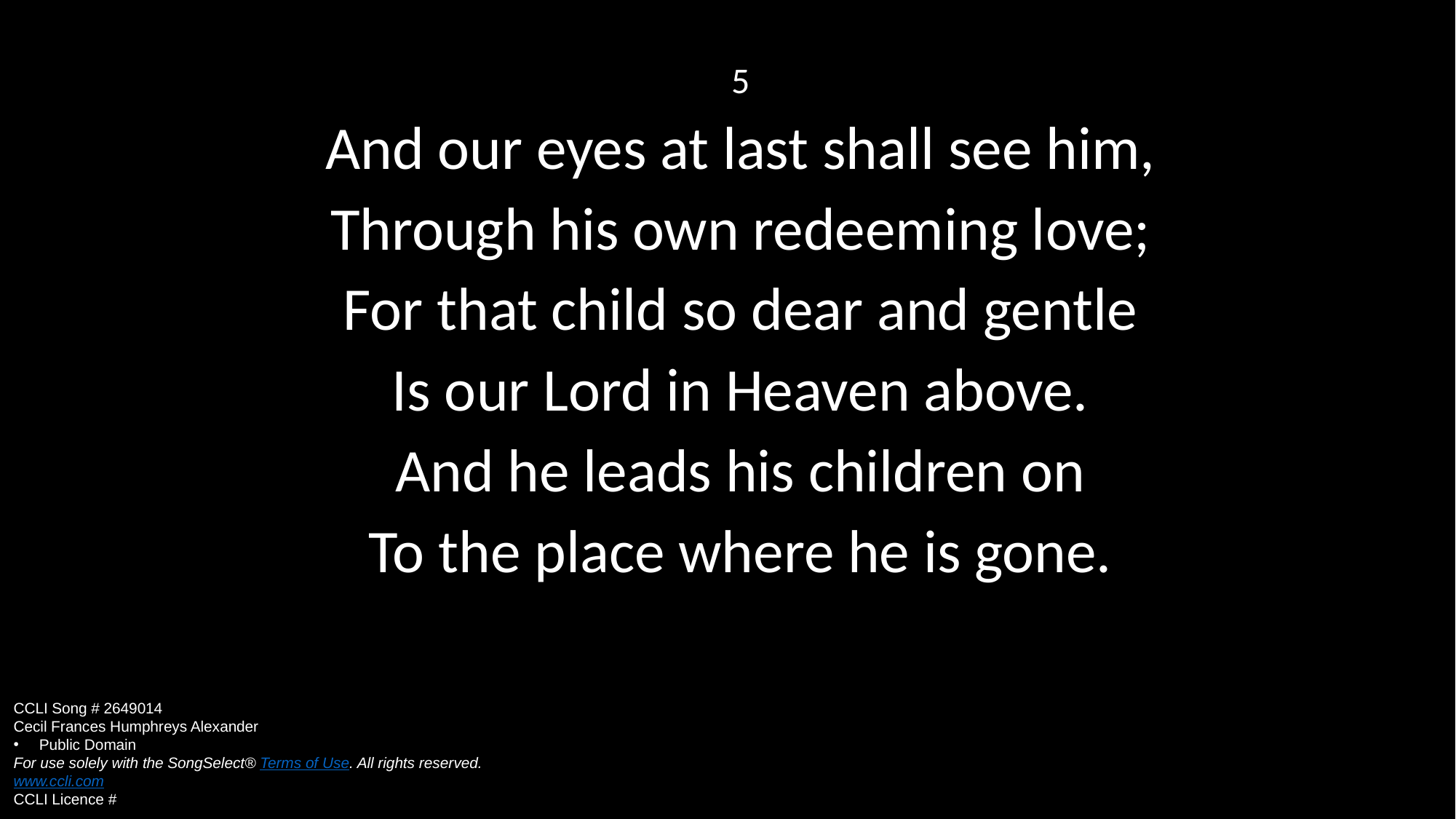

5
And our eyes at last shall see him,
Through his own redeeming love;
For that child so dear and gentle
Is our Lord in Heaven above.
And he leads his children on
To the place where he is gone.

CCLI Song # 2649014
Cecil Frances Humphreys Alexander
Public Domain
For use solely with the SongSelect® Terms of Use. All rights reserved. www.ccli.com
CCLI Licence #